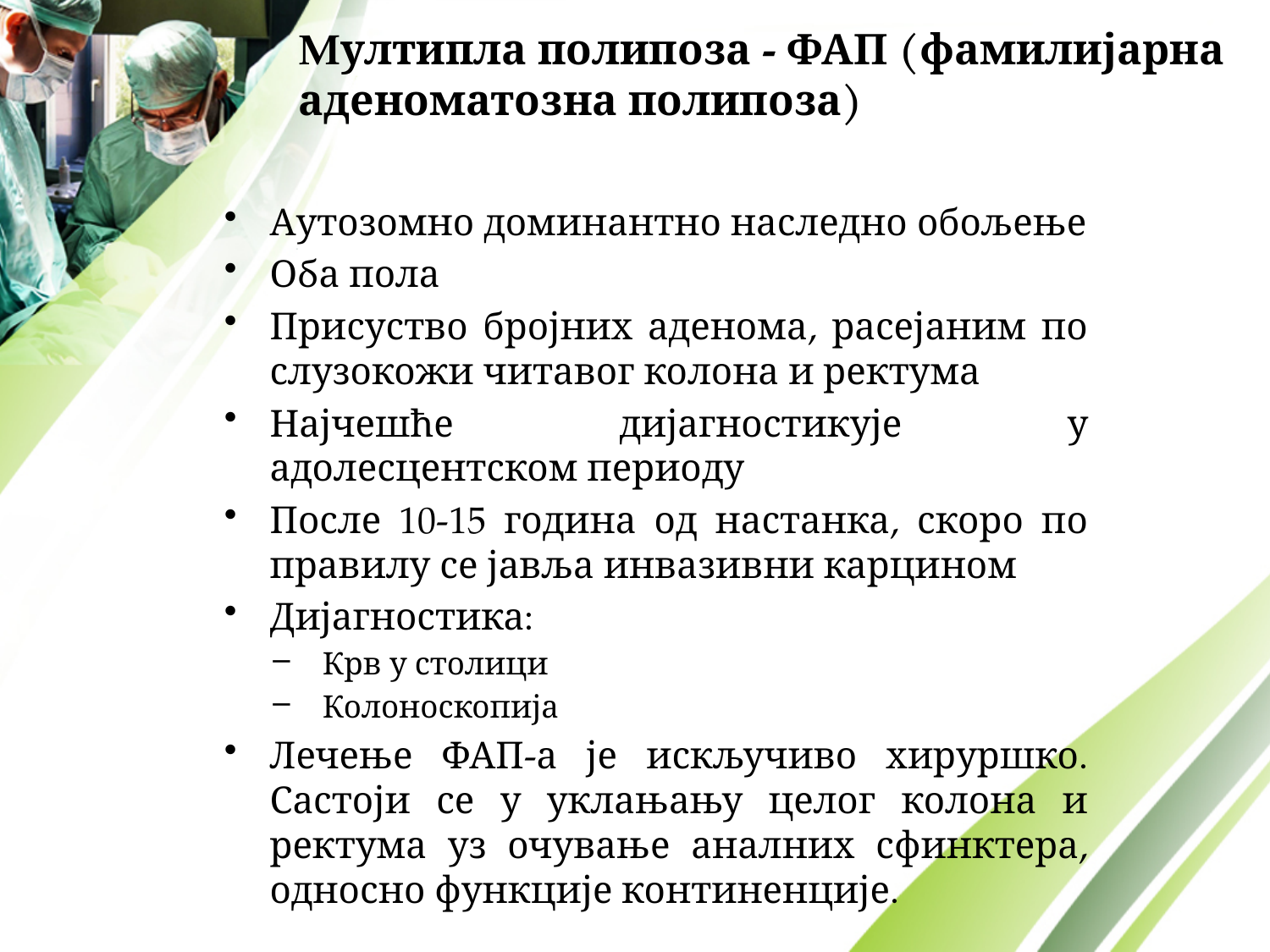

# Mултипла полипоза - ФАП (фамилијарна аденоматозна полипоза)
Аутозомно доминантно наследно обољење
Оба пола
Присуство бројних аденома, расејаним по слузокожи читавог колона и ректума
Најчешће дијагностикује у адолесцентском периоду
После 10-15 година од настанка, скоро по правилу се јавља инвазивни карцином
Дијагностика:
Крв у столици
Колоноскопија
Лечење ФАП-а је искључиво хируршко. Састоји се у уклањању целог колона и ректума уз очување аналних сфинктера, односно функције континенције.